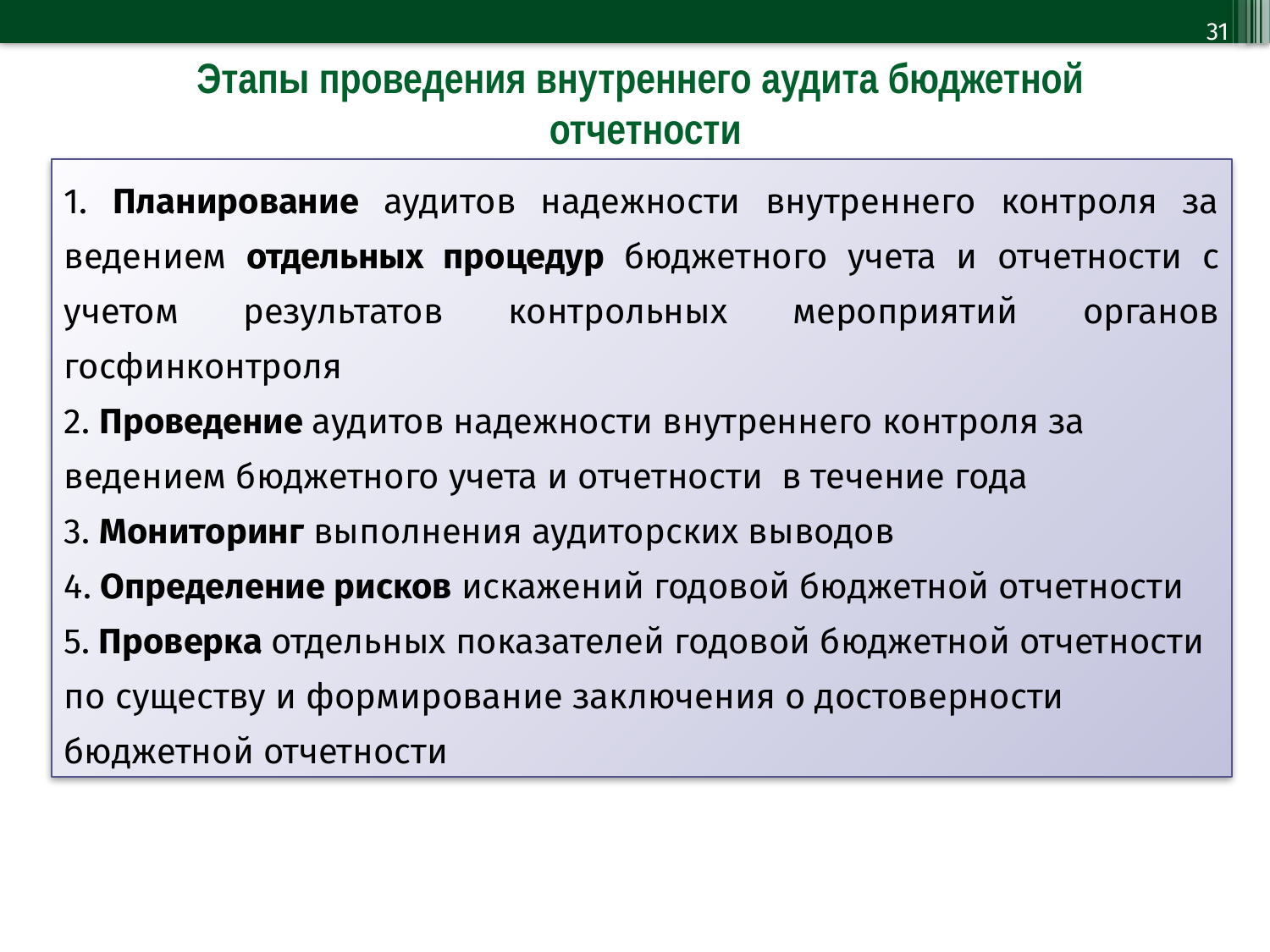

31
Этапы проведения внутреннего аудита бюджетной
отчетности
1. Планирование аудитов надежности внутреннего контроля за ведением отдельных процедур бюджетного учета и отчетности с учетом результатов контрольных мероприятий органов госфинконтроля
2. Проведение аудитов надежности внутреннего контроля за ведением бюджетного учета и отчетности  в течение года
3. Мониторинг выполнения аудиторских выводов
4. Определение рисков искажений годовой бюджетной отчетности
5. Проверка отдельных показателей годовой бюджетной отчетности по существу и формирование заключения о достоверности бюджетной отчетности